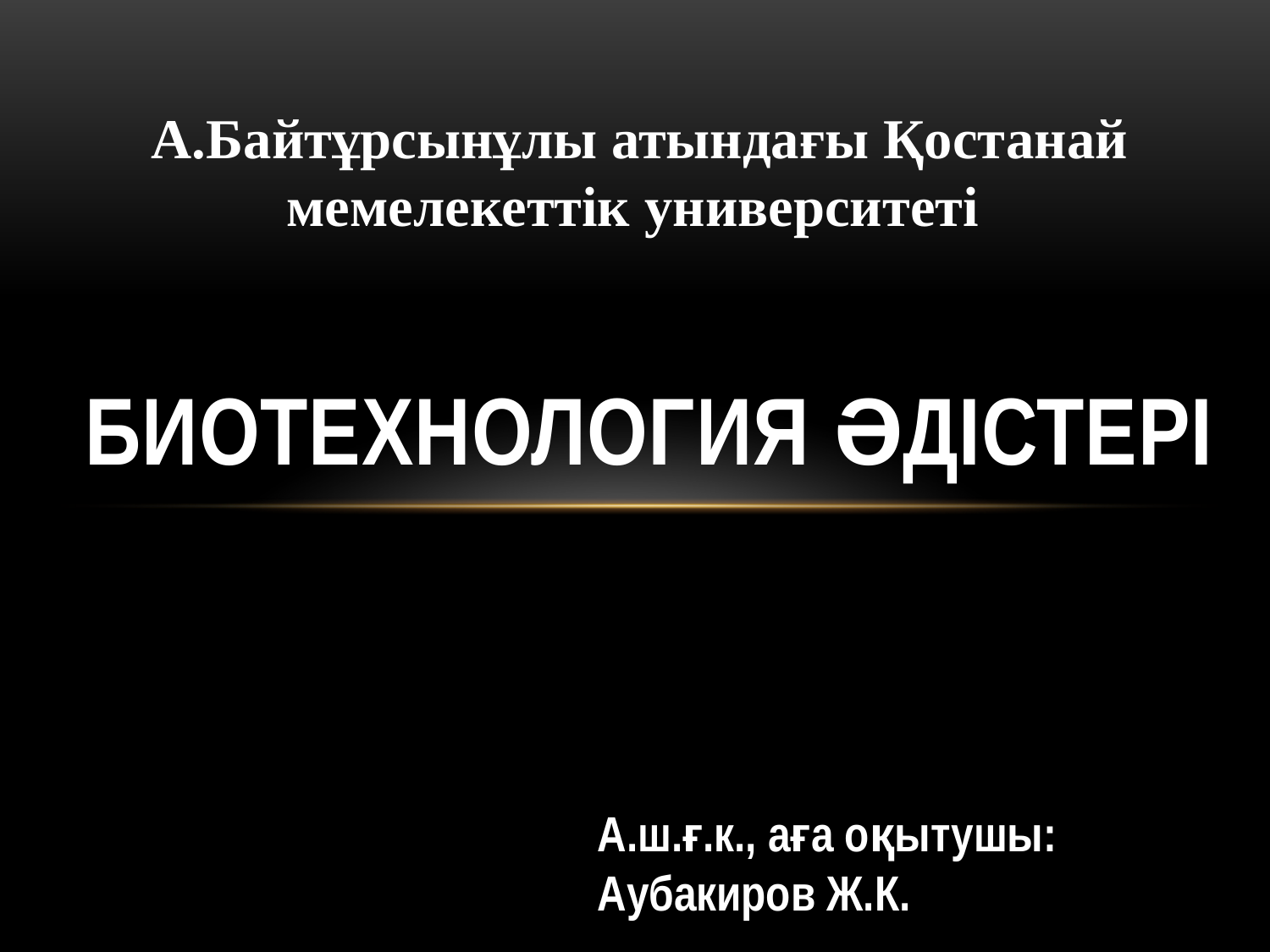

А.Байтұрсынұлы атындағы Қостанай мемелекеттік университеті
# Биотехнология әдістері
А.ш.ғ.к., аға оқытушы: Аубакиров Ж.К.